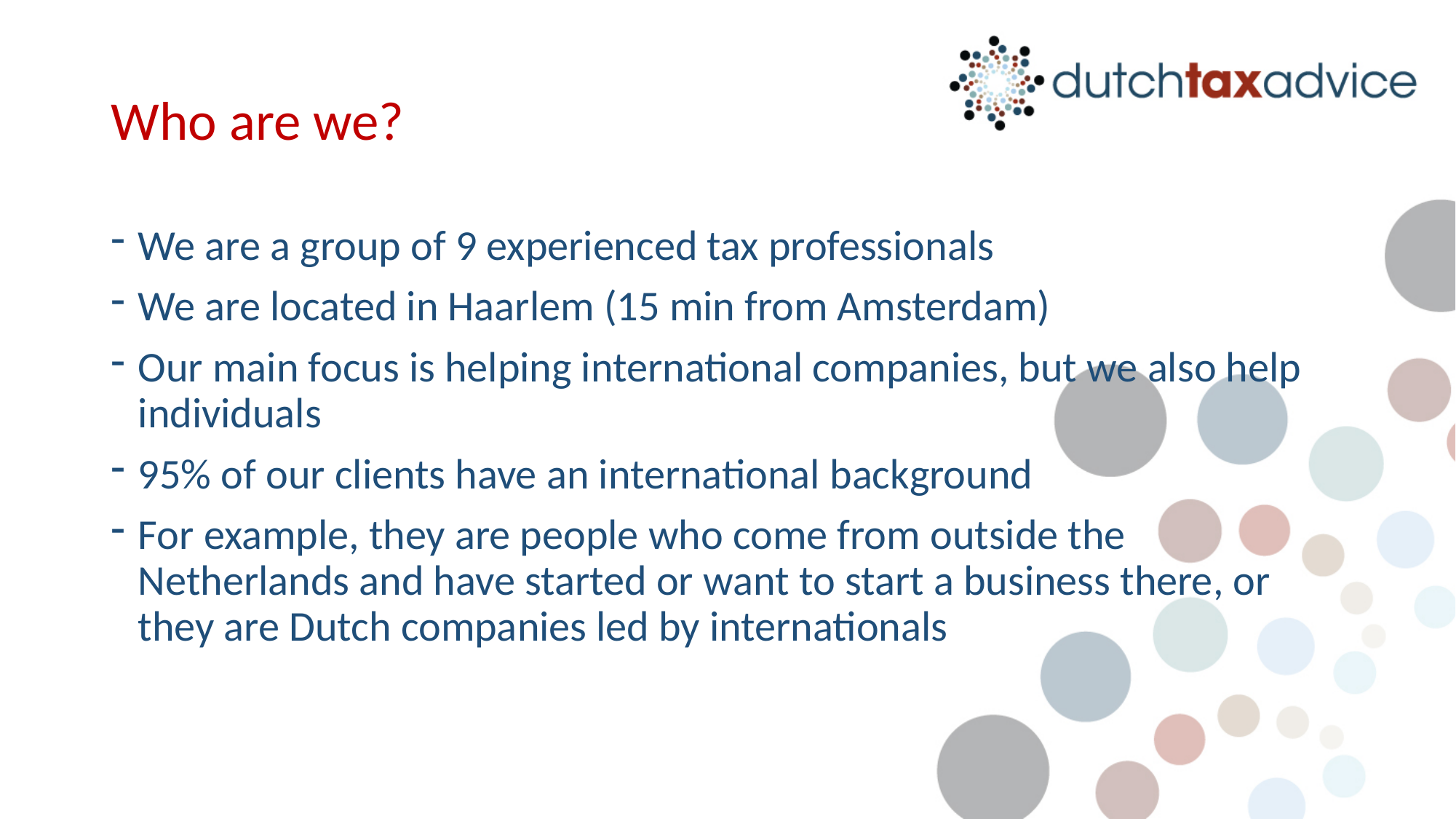

# Who are we?
We are a group of 9 experienced tax professionals
We are located in Haarlem (15 min from Amsterdam)
Our main focus is helping international companies, but we also help individuals
95% of our clients have an international background
For example, they are people who come from outside the Netherlands and have started or want to start a business there, or they are Dutch companies led by internationals